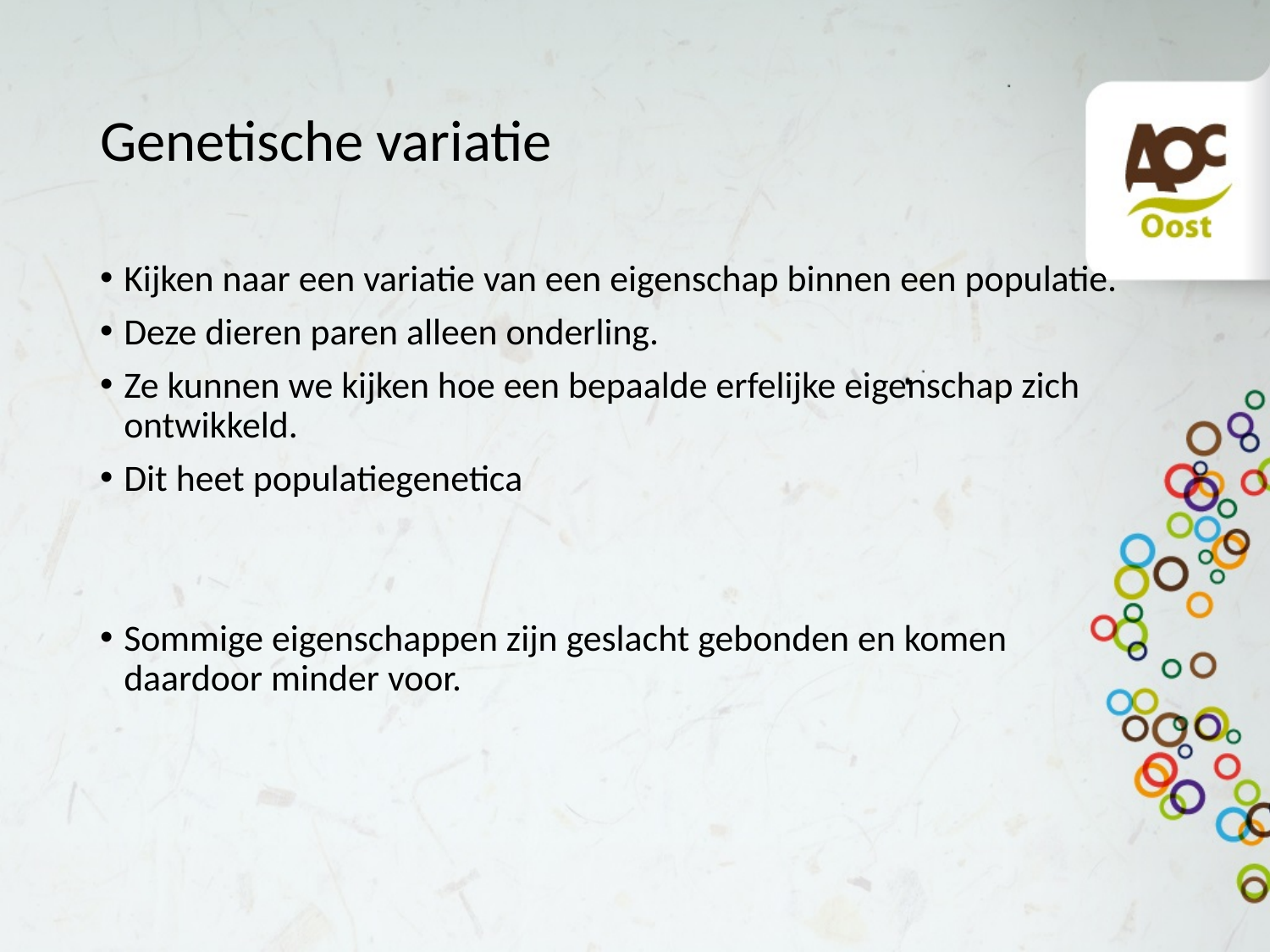

# Genetische variatie
Kijken naar een variatie van een eigenschap binnen een populatie.
Deze dieren paren alleen onderling.
Ze kunnen we kijken hoe een bepaalde erfelijke eigenschap zich ontwikkeld.
Dit heet populatiegenetica

Sommige eigenschappen zijn geslacht gebonden en komen
daardoor minder voor.